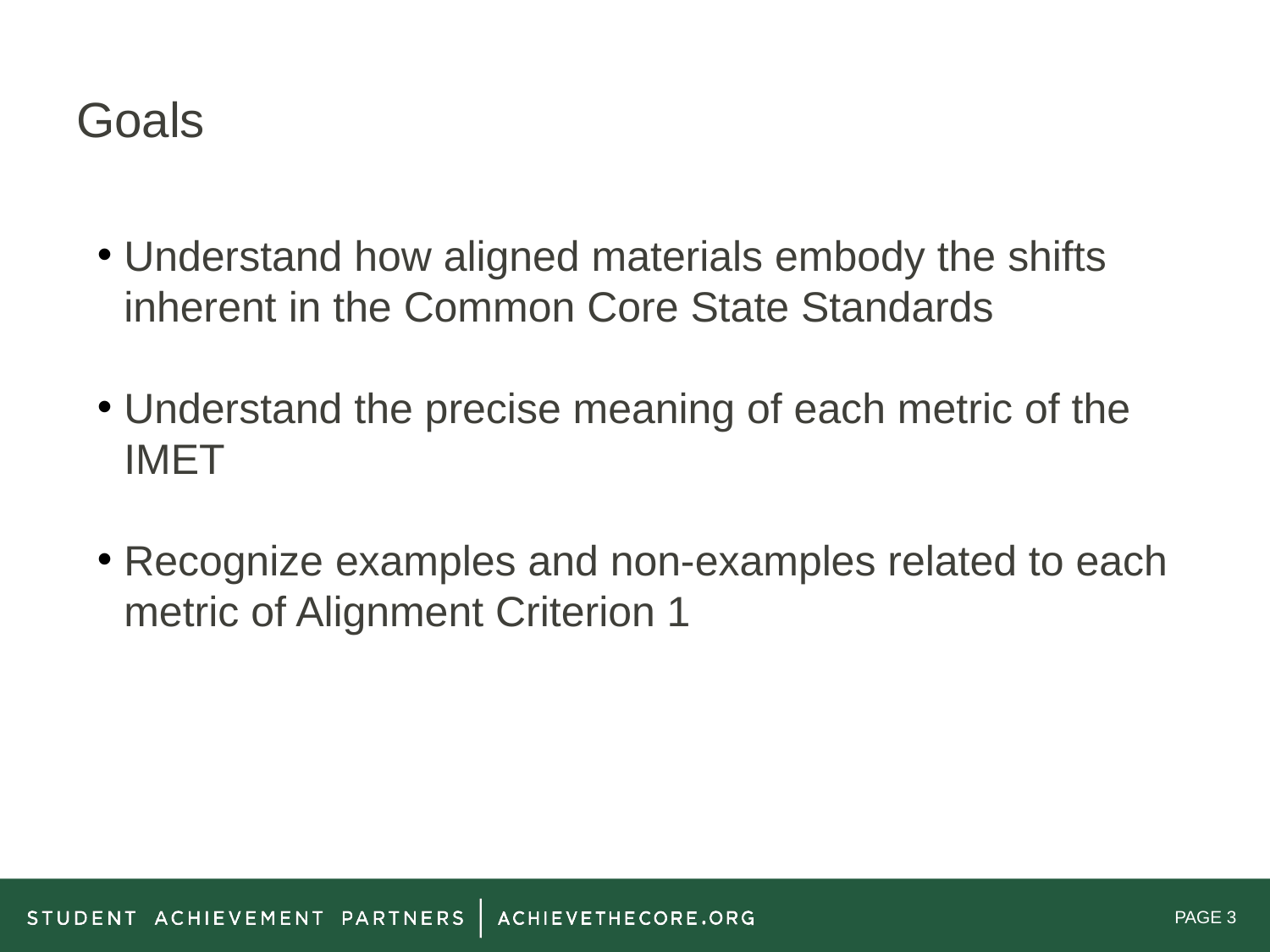

# Goals
Understand how aligned materials embody the shifts inherent in the Common Core State Standards

Understand the precise meaning of each metric of the IMET

Recognize examples and non-examples related to each metric of Alignment Criterion 1